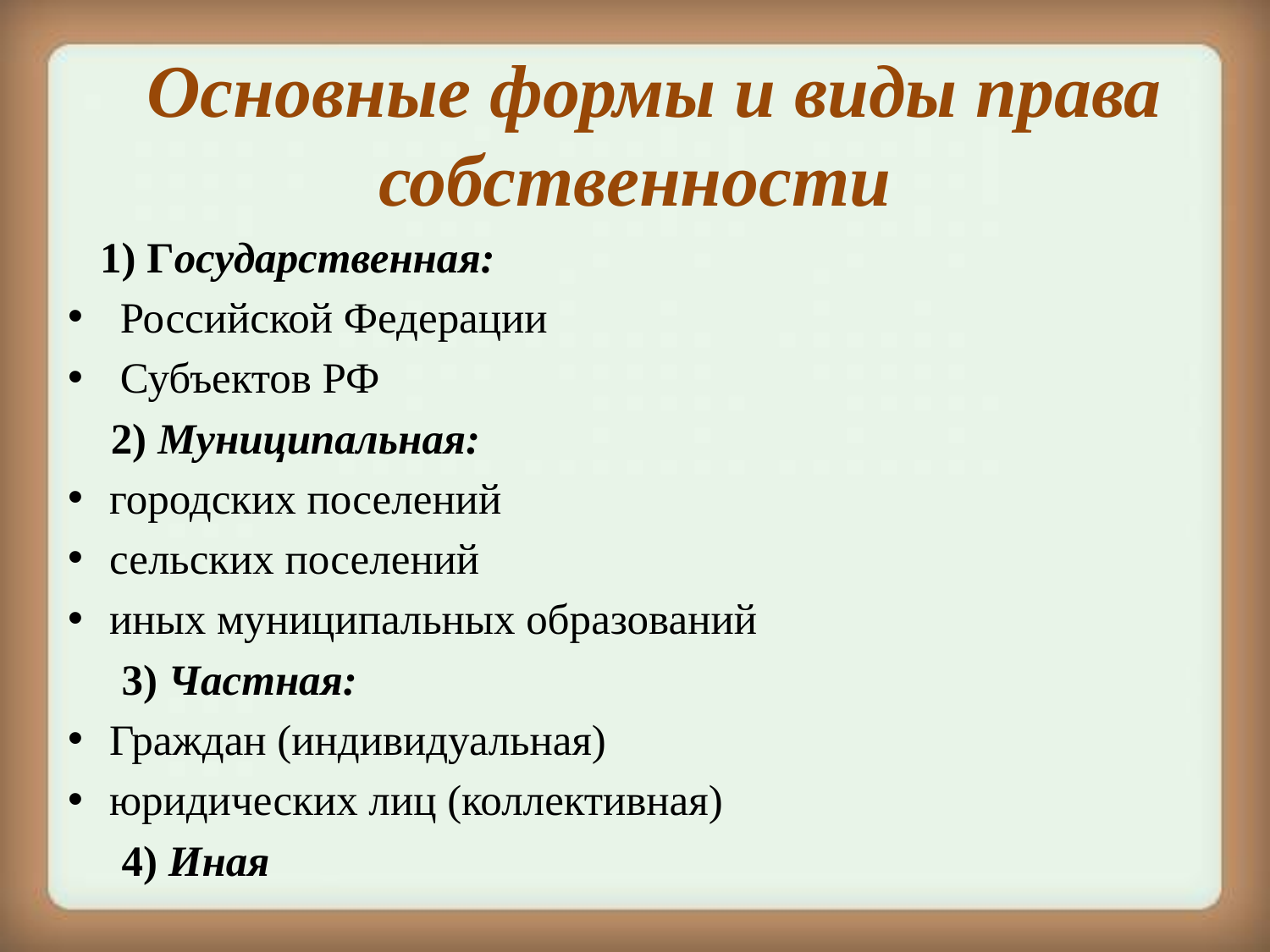

Основные формы и виды права  собственности
   1) Государственная:
 Российской Федерации
 Субъектов РФ
    2) Муниципальная:
городских поселений
сельских поселений
иных муниципальных образований
     3) Частная:
Граждан (индивидуальная)
юридических лиц (коллективная)
     4) Иная